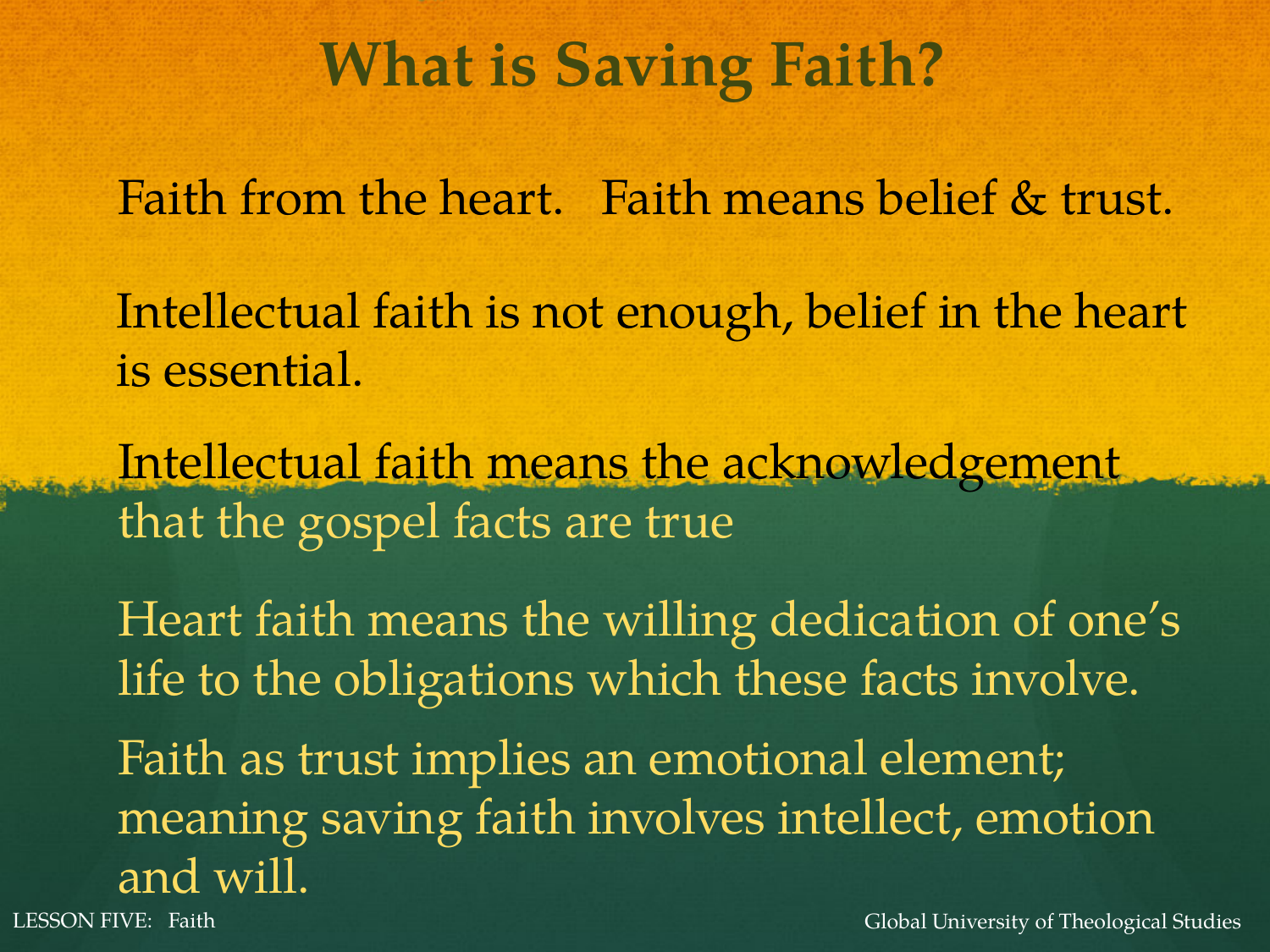

What is Saving Faith?
Faith from the heart.   Faith means belief & trust.
Intellectual faith is not enough, belief in the heart is essential.
Intellectual faith means the acknowledgement that the gospel facts are true
Heart faith means the willing dedication of one’s life to the obligations which these facts involve.
Global University of Theological Studies
Faith as trust implies an emotional element; meaning saving faith involves intellect, emotion and will.
LESSON FIVE:   Faith